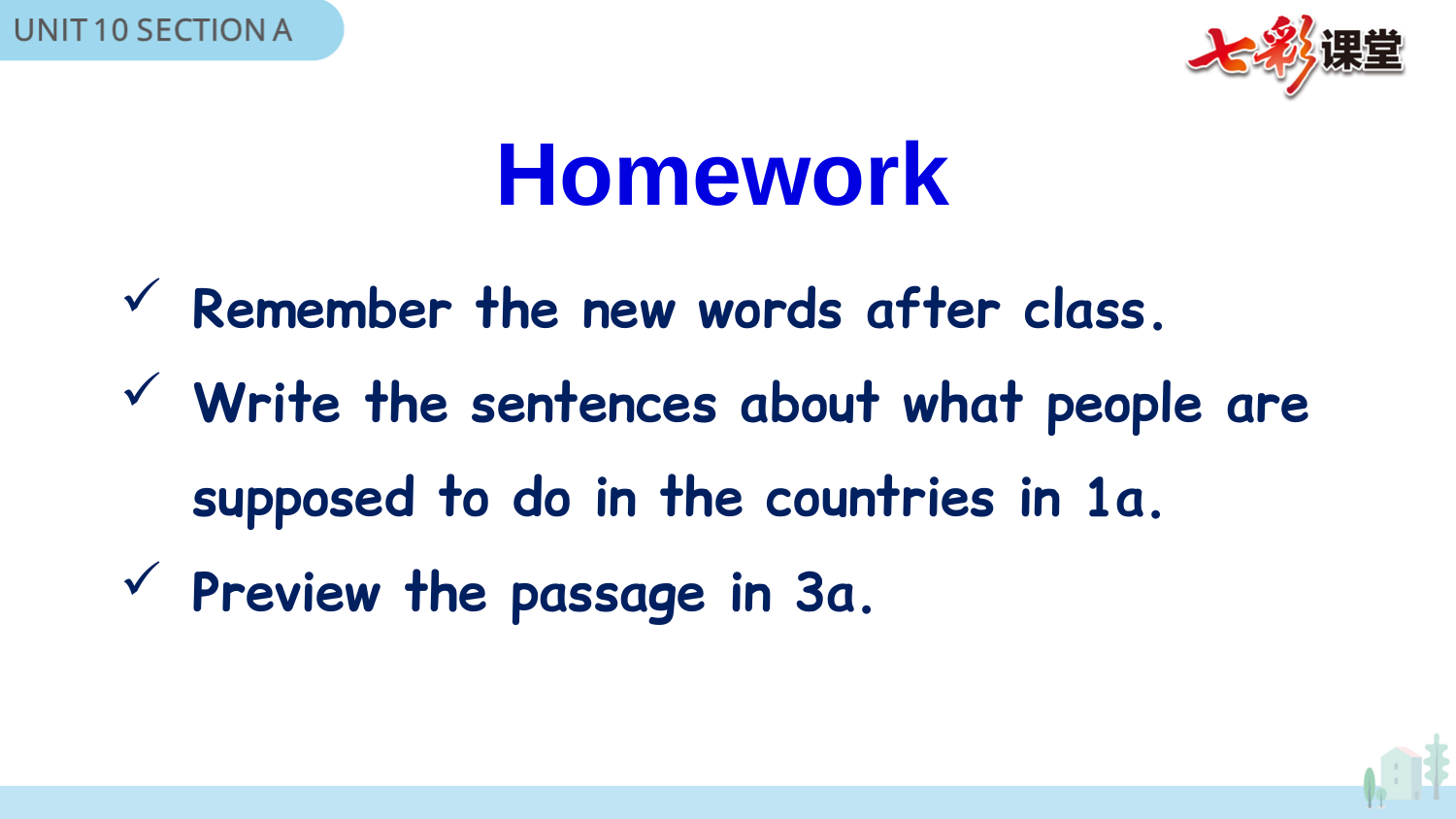

Homework
Remember the new words after class.
Write the sentences about what people are supposed to do in the countries in 1a.
Preview the passage in 3a.